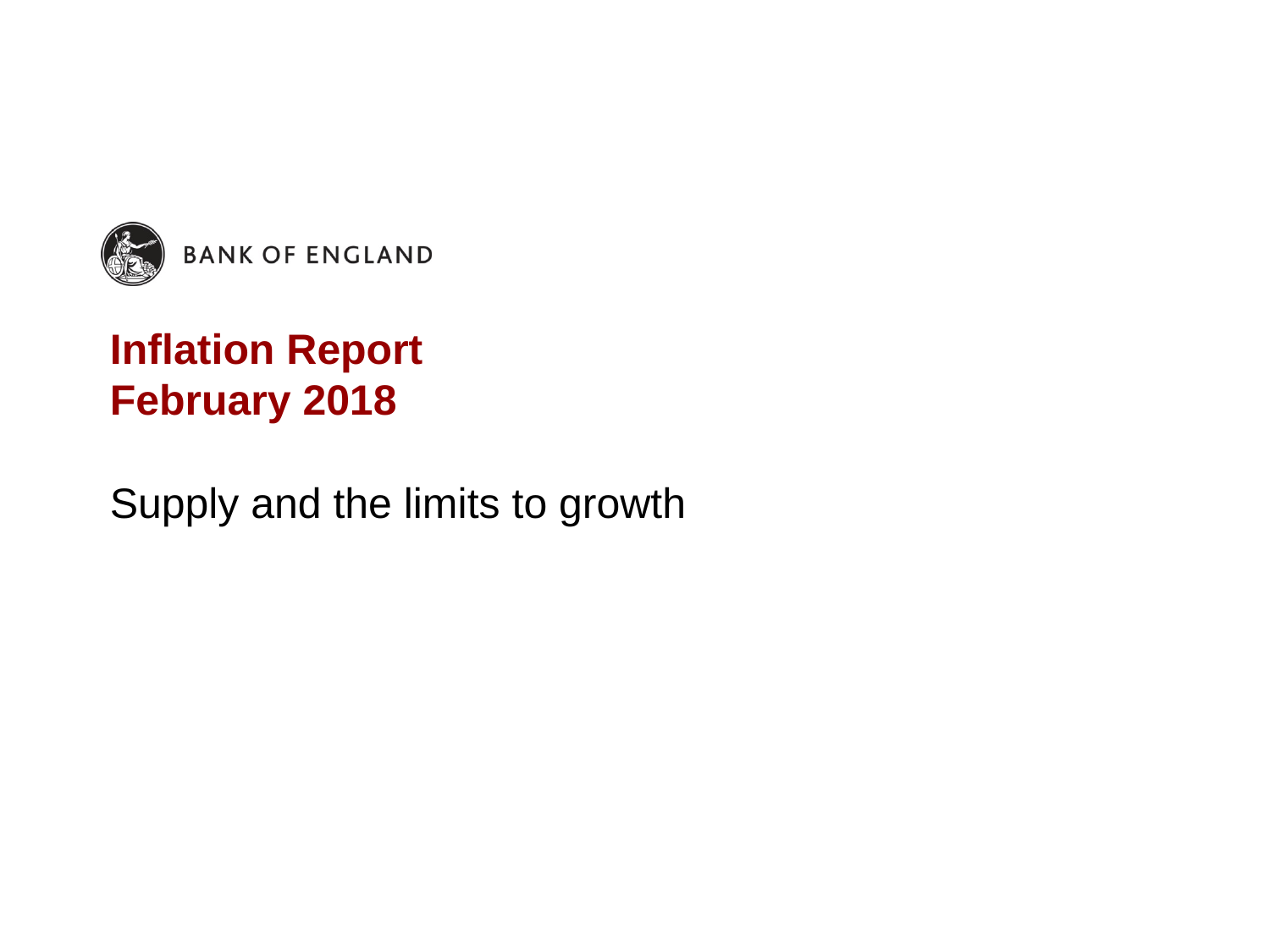

# Inflation Report February 2018
Supply and the limits to growth